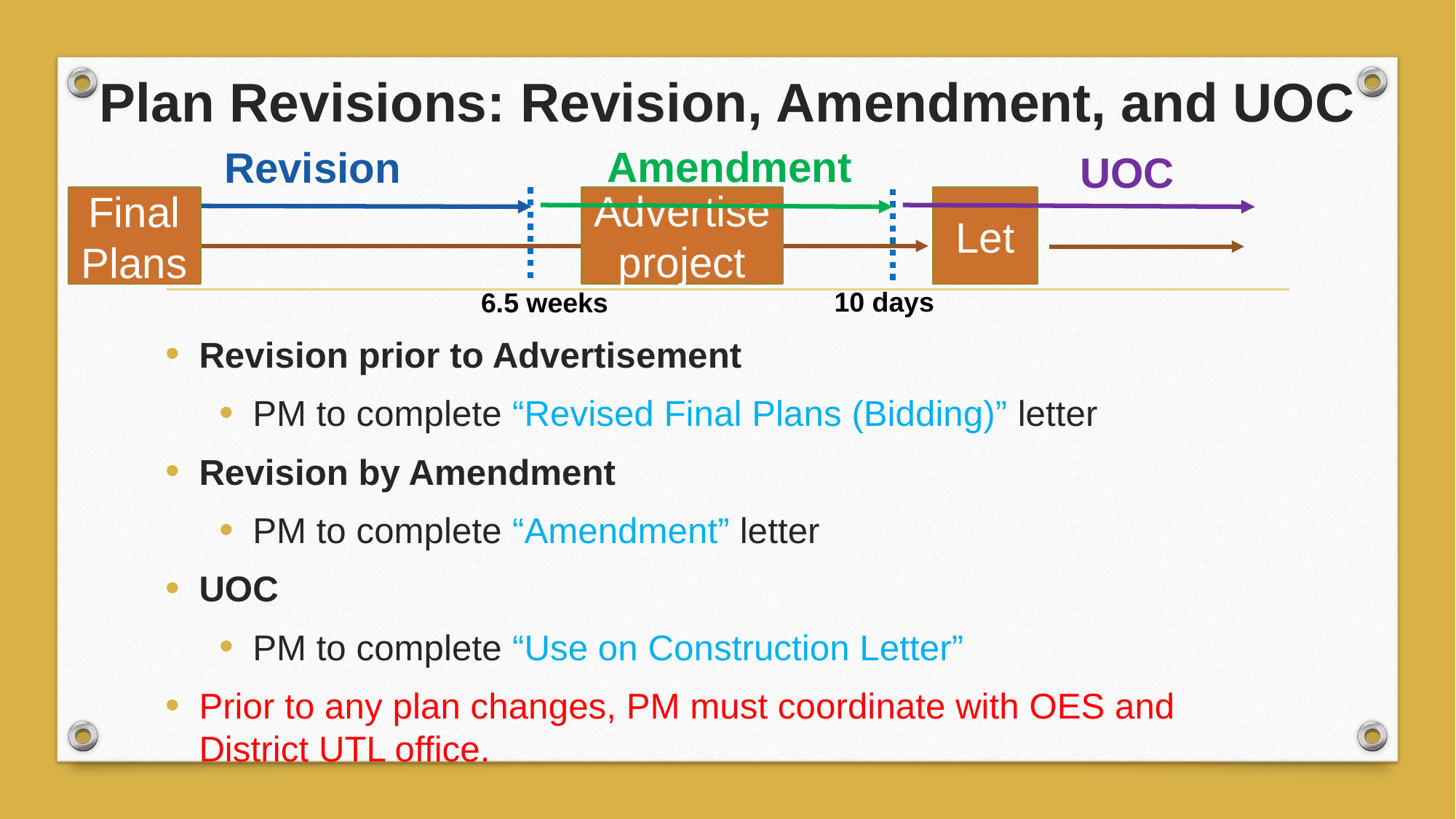

# Plan Revisions: Revision, Amendment, and UOC
Amendment
Revision
UOC
Advertise project
Final Plans
Let
10 days
6.5 weeks
Revision prior to Advertisement
PM to complete “Revised Final Plans (Bidding)” letter
Revision by Amendment
PM to complete “Amendment” letter
UOC
PM to complete “Use on Construction Letter”
Prior to any plan changes, PM must coordinate with OES and District UTL office.